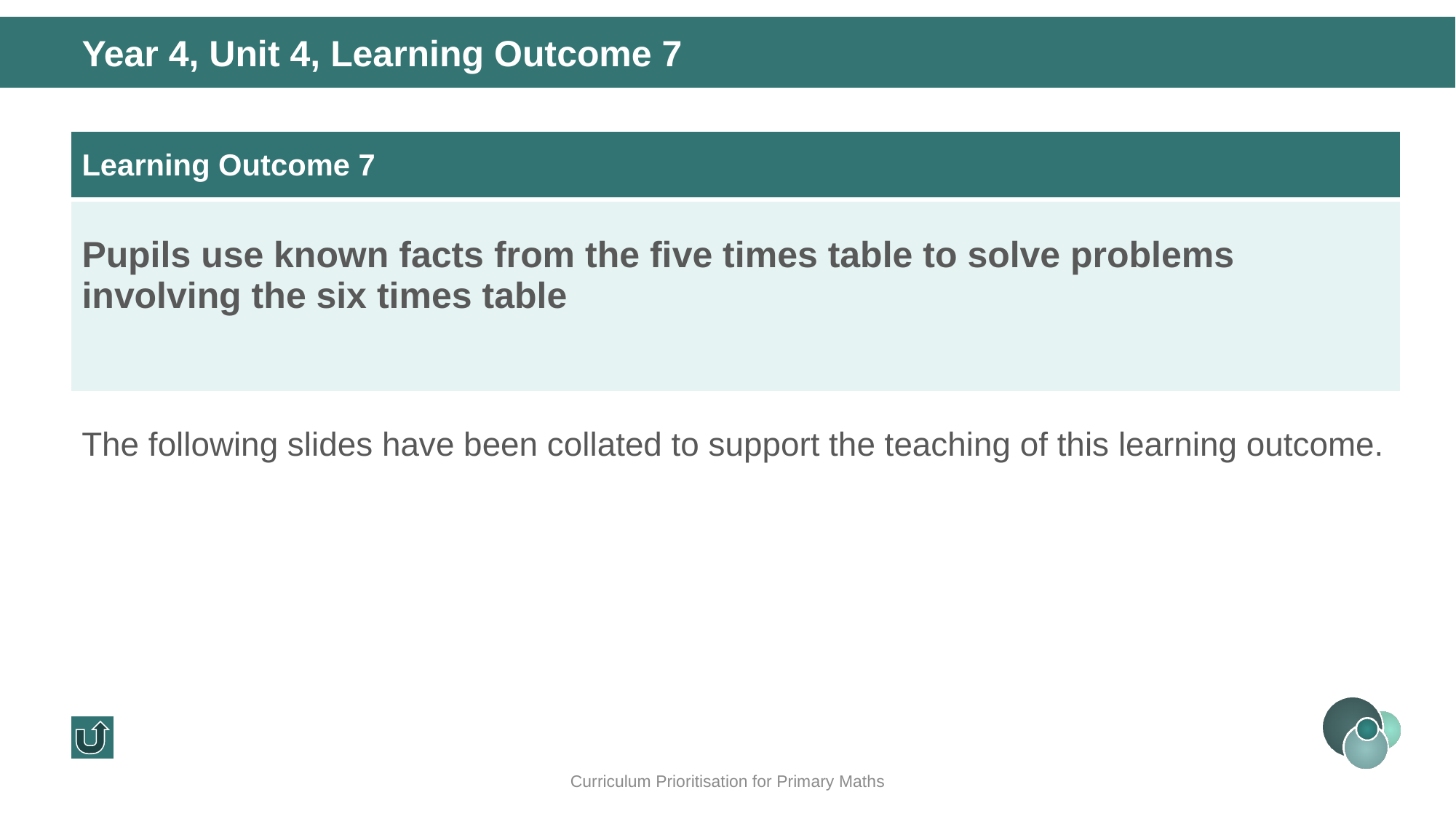

Year 4, Unit 4, Learning Outcome 7
| Learning Outcome 7 |
| --- |
| Pupils use known facts from the five times table to solve problems involving the six times table |
The following slides have been collated to support the teaching of this learning outcome.

Curriculum Prioritisation for Primary Maths